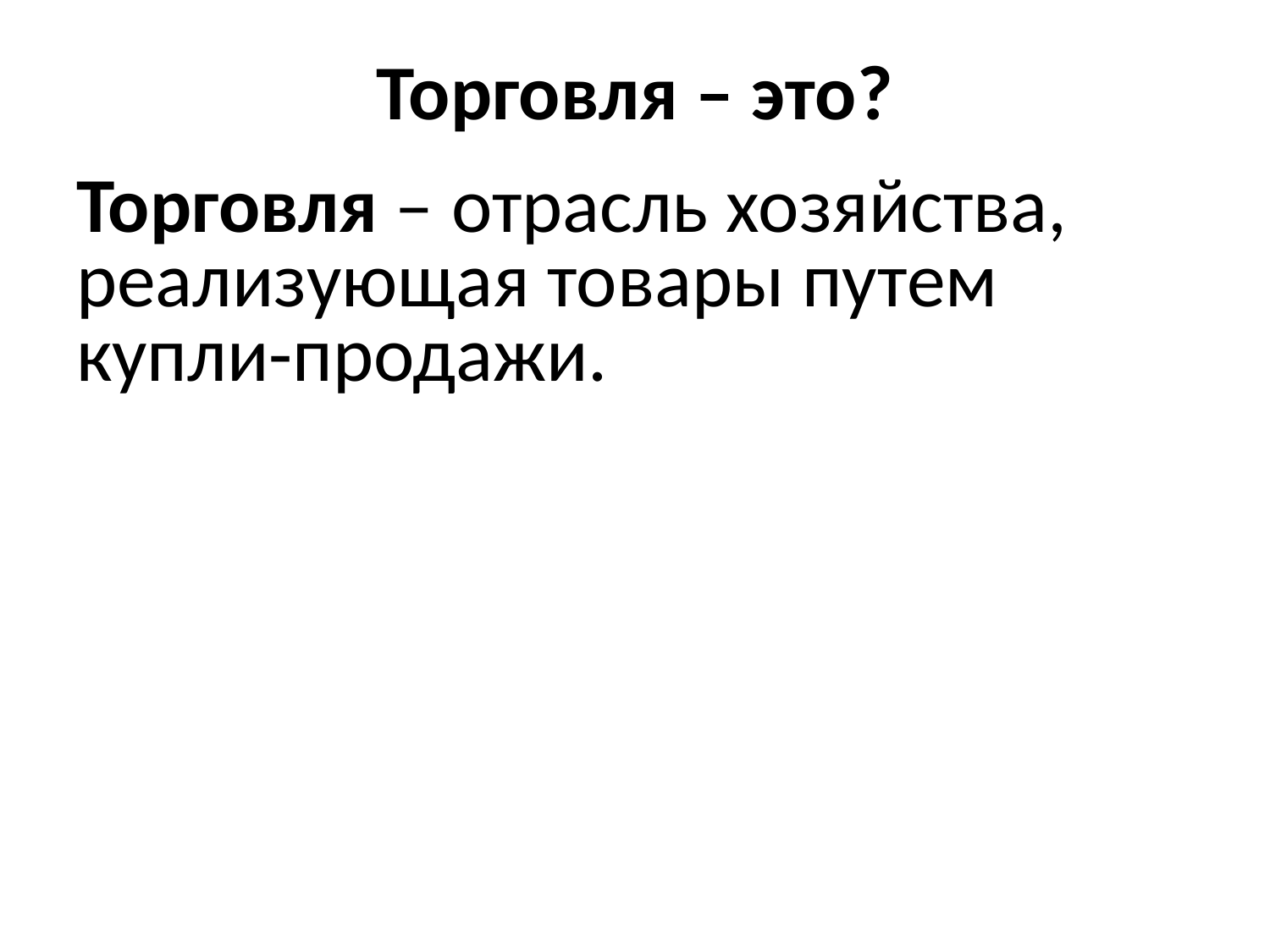

# Торговля – это?
Торговля – отрасль хозяйства, реализующая товары путем купли-продажи.